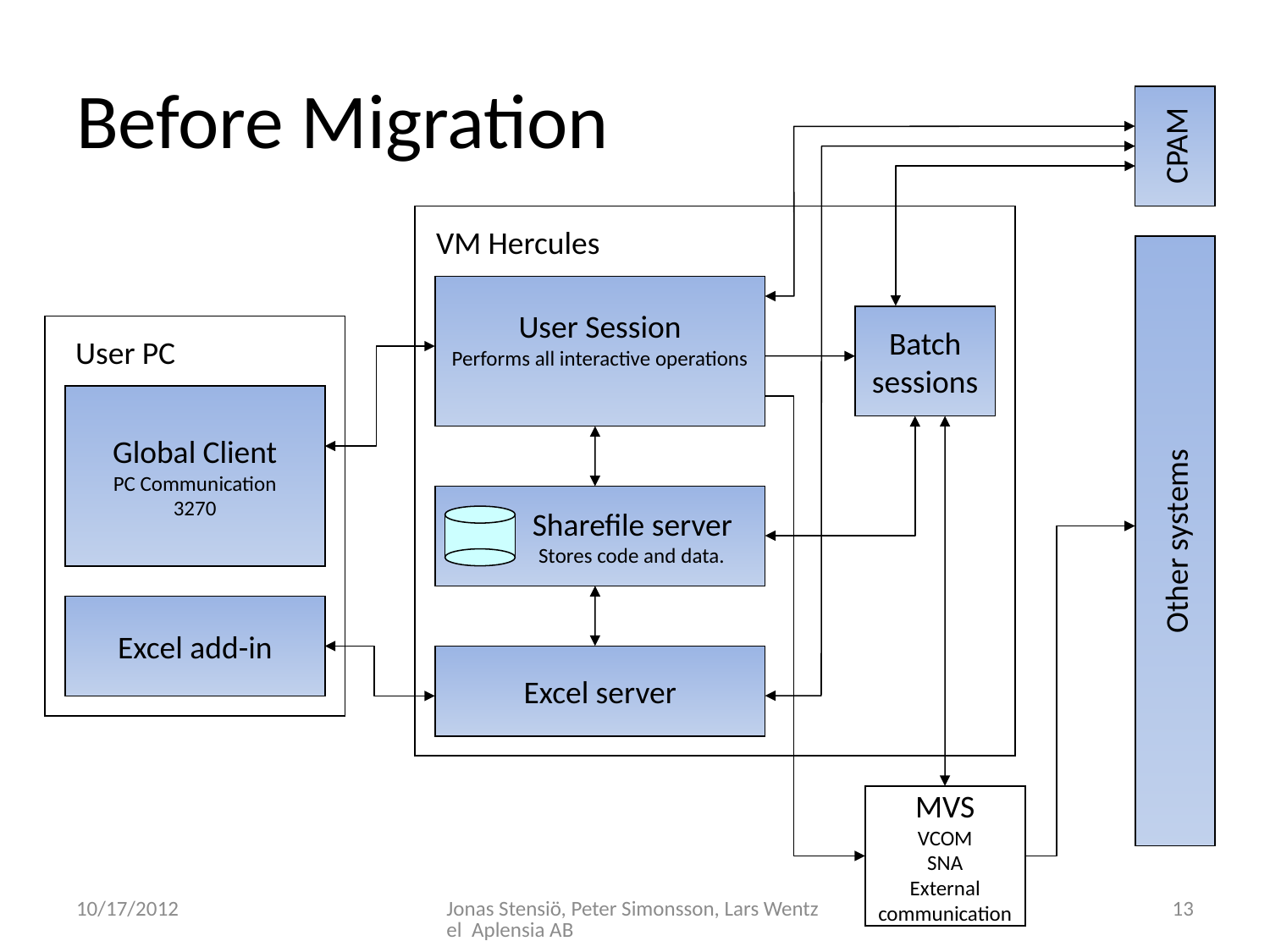

# Before Migration
CPAM

 VM Hercules

Other systems
User Session
Performs all interactive operations

Batch
sessions

 User PC

Global Client
PC Communication
3270

         Sharefile server
             Stores code and data.

Excel add-in

Excel server
MVS
VCOM
SNA
External
communication
10/17/2012
Jonas Stensiö, Peter Simonsson, Lars Wentzel  Aplensia AB
13